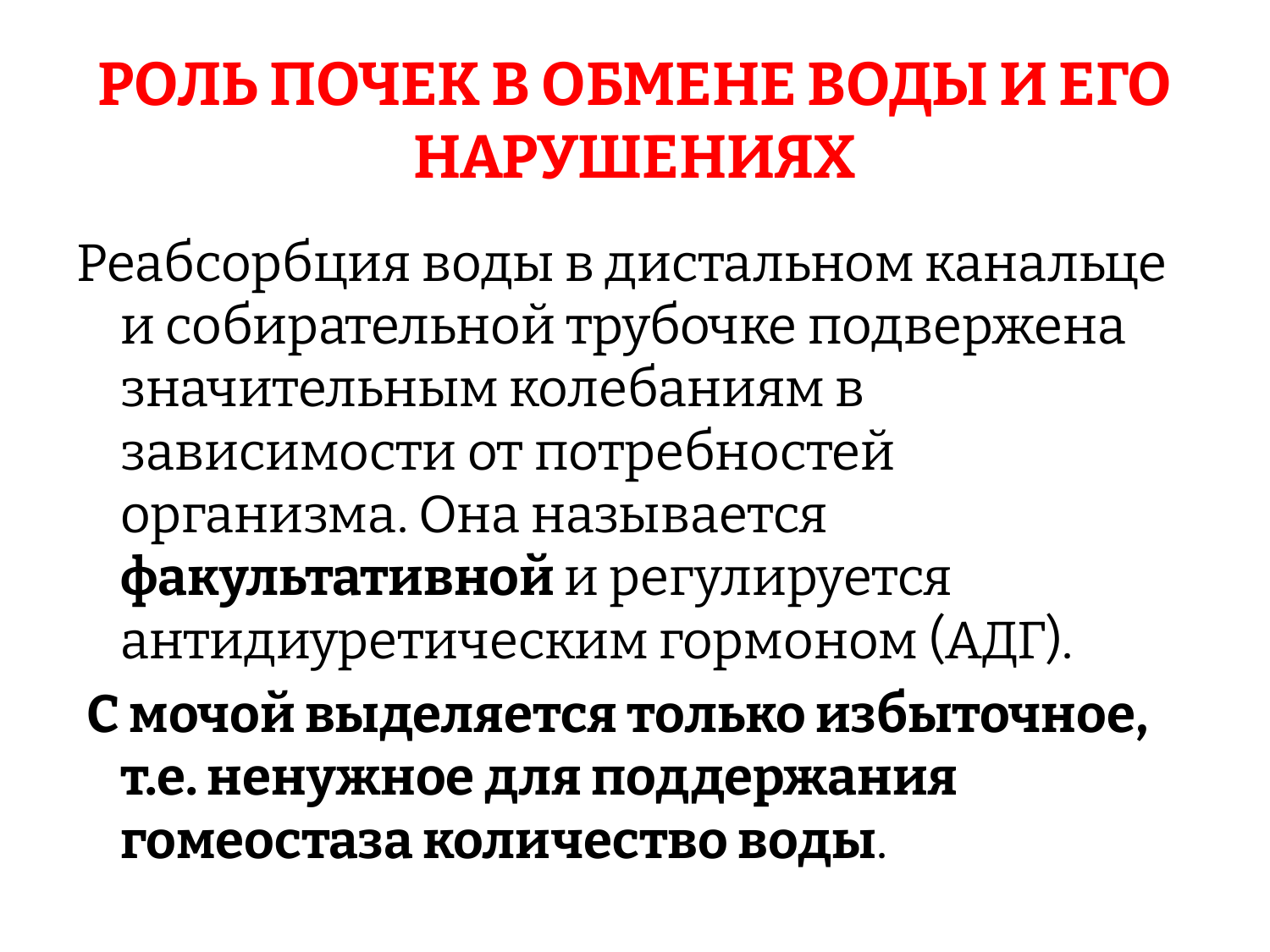

# РОЛЬ ПОЧЕК В ОБМЕНЕ ВОДЫ И ЕГО НАРУШЕНИЯХ
Реабсорбция воды в дистальном канальце и собирательной трубочке подвержена значительным колебаниям в зависимости от потребностей организма. Она называется факультативной и регулируется антидиуретическим гормоном (АДГ).
 С мочой выделяется только избыточное, т.е. ненужное для поддержания гомеостаза количество воды.